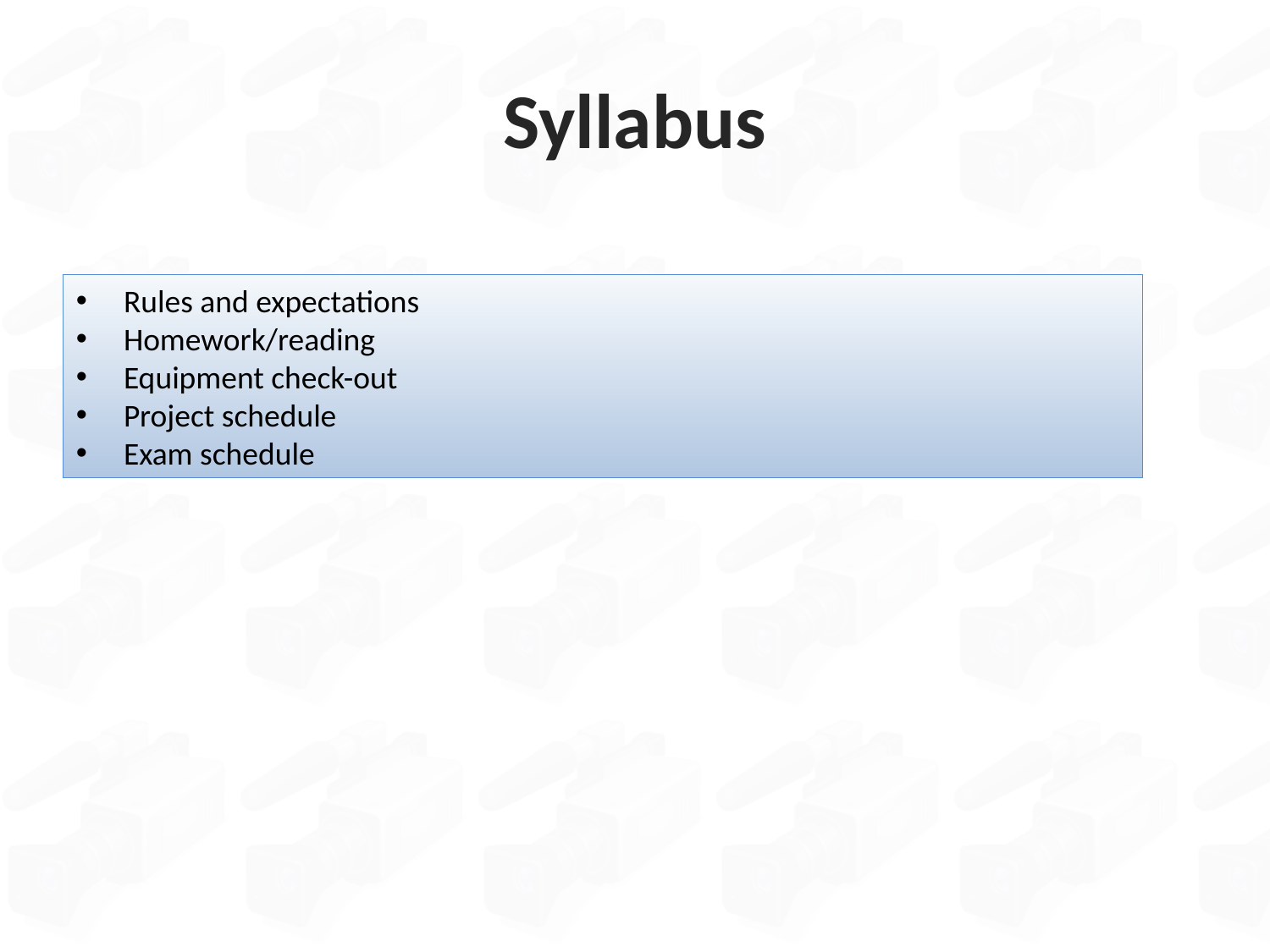

# Syllabus
Rules and expectations
Homework/reading
Equipment check-out
Project schedule
Exam schedule